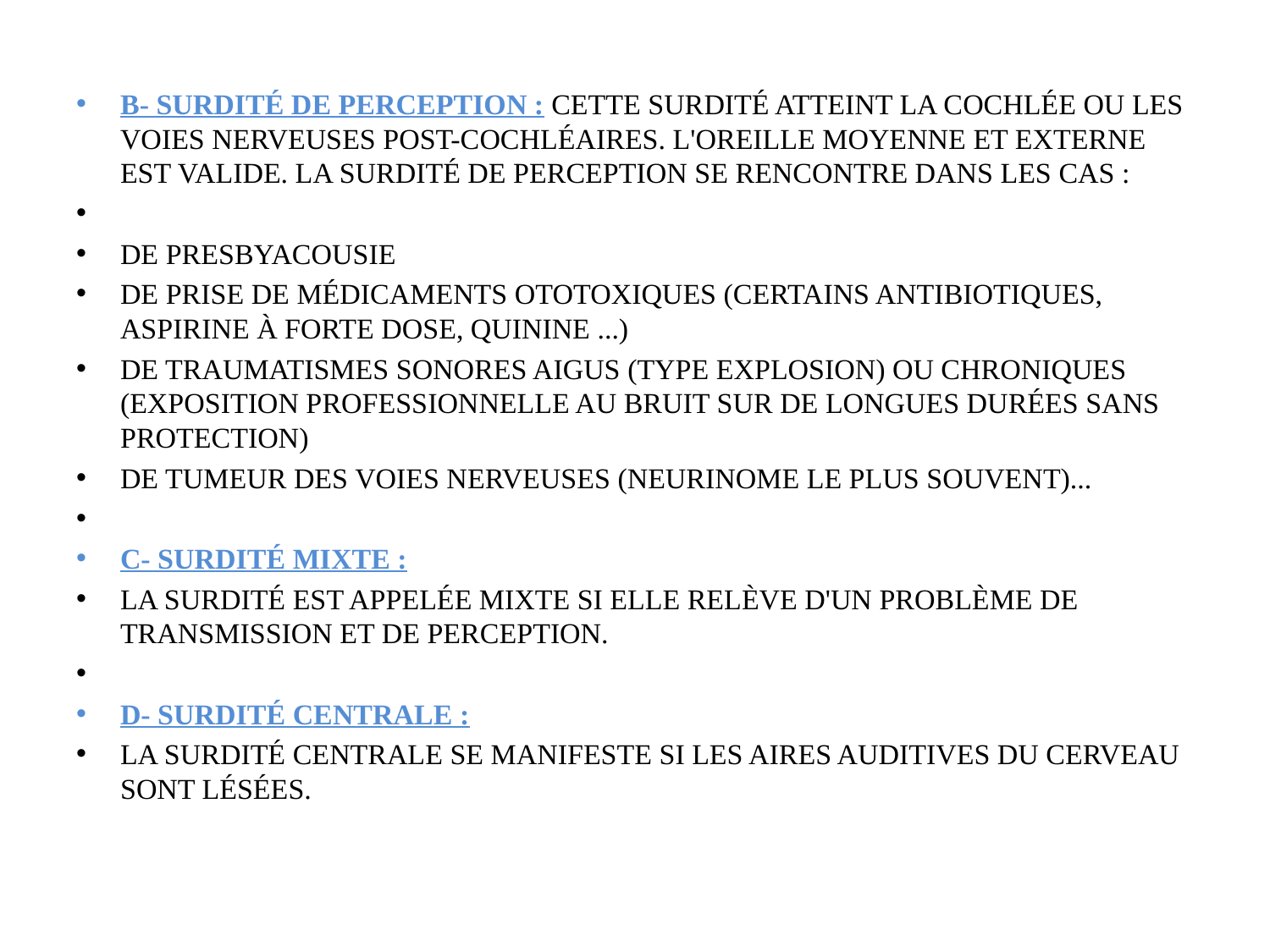

B- Surdité de perception : Cette surdité atteint la cochlée ou les voies nerveuses post-cochléaires. L'oreille moyenne et externe est valide. La surdité de perception se rencontre dans les cas :

de presbyacousie
de prise de médicaments ototoxiques (certains antibiotiques, aspirine à forte dose, quinine ...)
de traumatismes sonores aigus (type explosion) ou chroniques (exposition professionnelle au bruit sur de longues durées sans protection)
de tumeur des voies nerveuses (neurinome le plus souvent)...

C- Surdité mixte :
La surdité est appelée mixte si elle relève d'un problème de transmission et de perception.

D- Surdité centrale :
La surdité centrale se manifeste si les aires auditives du cerveau sont lésées.